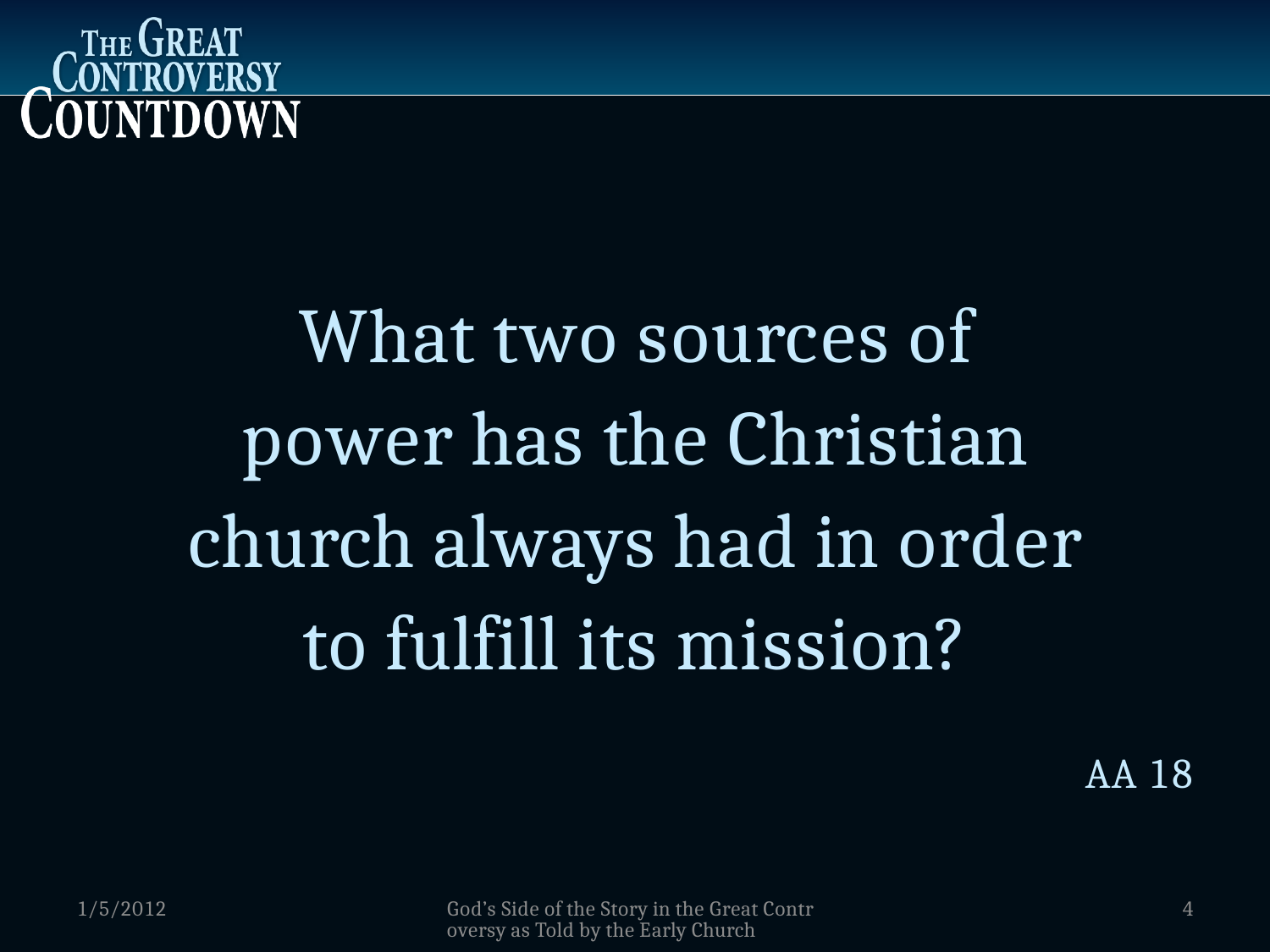

What two sources of
power has the Christian
church always had in order
to fulfill its mission?

AA 18
1/5/2012
God’s Side of the Story in the Great Controversy as Told by the Early Church
4